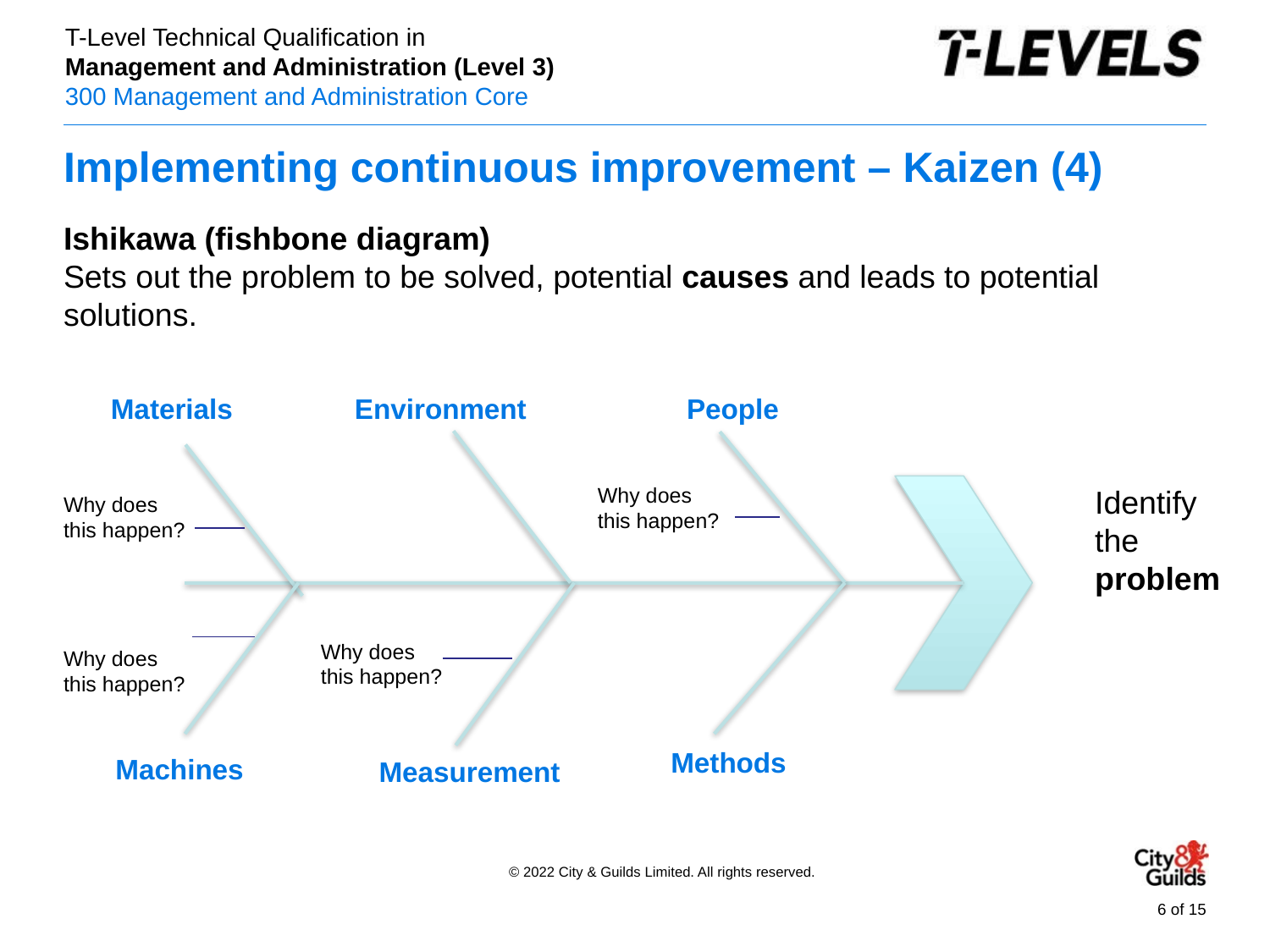

# Implementing continuous improvement – Kaizen (4)
Ishikawa (fishbone diagram)
Sets out the problem to be solved, potential causes and leads to potential solutions.

Why does
this happen?

Why does
this happen?
People
Materials
Environment
Why does
this happen?

Identify the problem
Why does
this happen?
Methods
Machines
Measurement